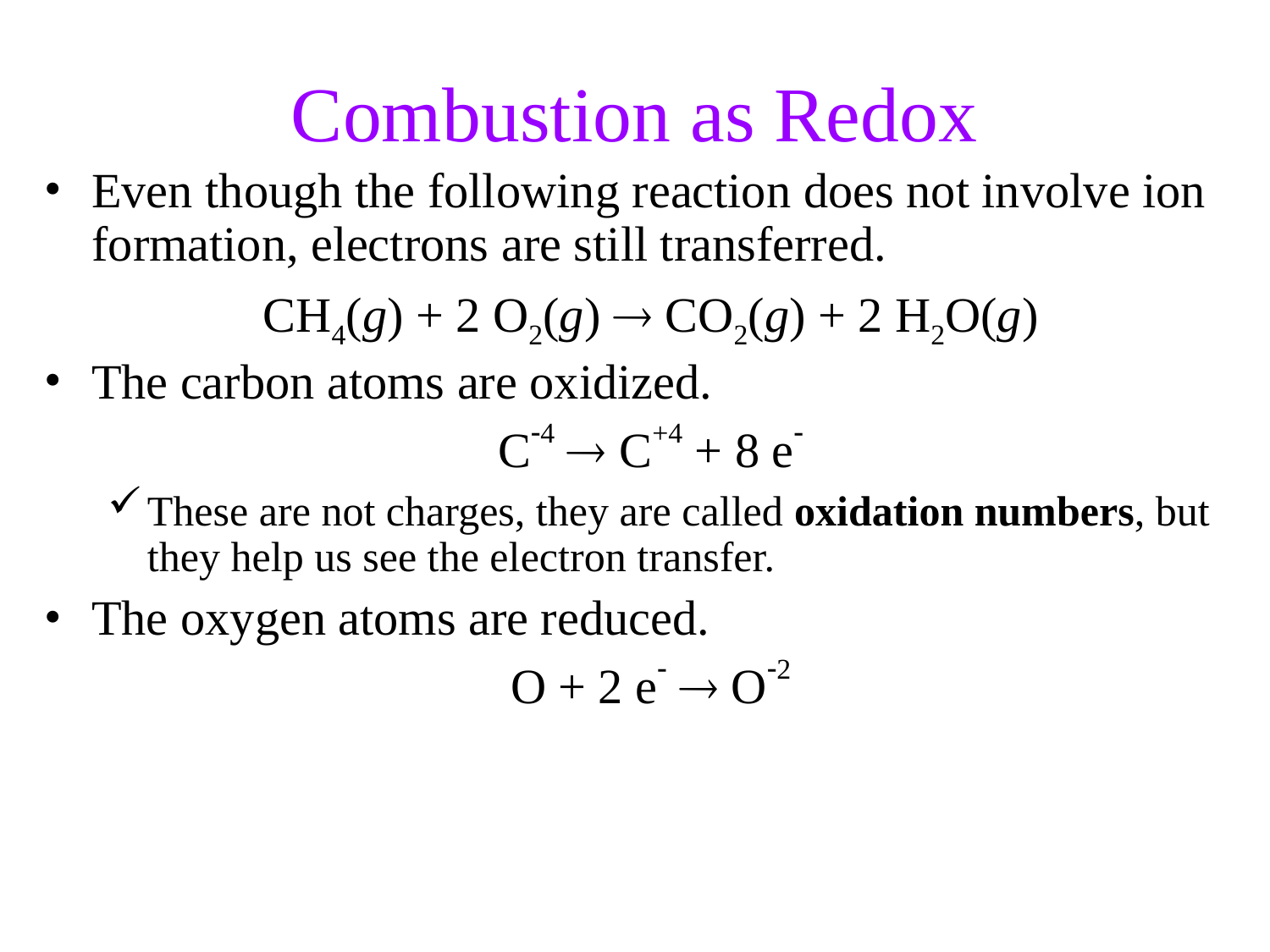

Combustion as Redox
Even though the following reaction does not involve ion formation, electrons are still transferred.
CH4(g) + 2 O2(g) → CO2(g) + 2 H2O(g)
The carbon atoms are oxidized.
C−4 → C+4 + 8 e−
These are not charges, they are called oxidation numbers, but they help us see the electron transfer.
The oxygen atoms are reduced.
O + 2 e− → O−2